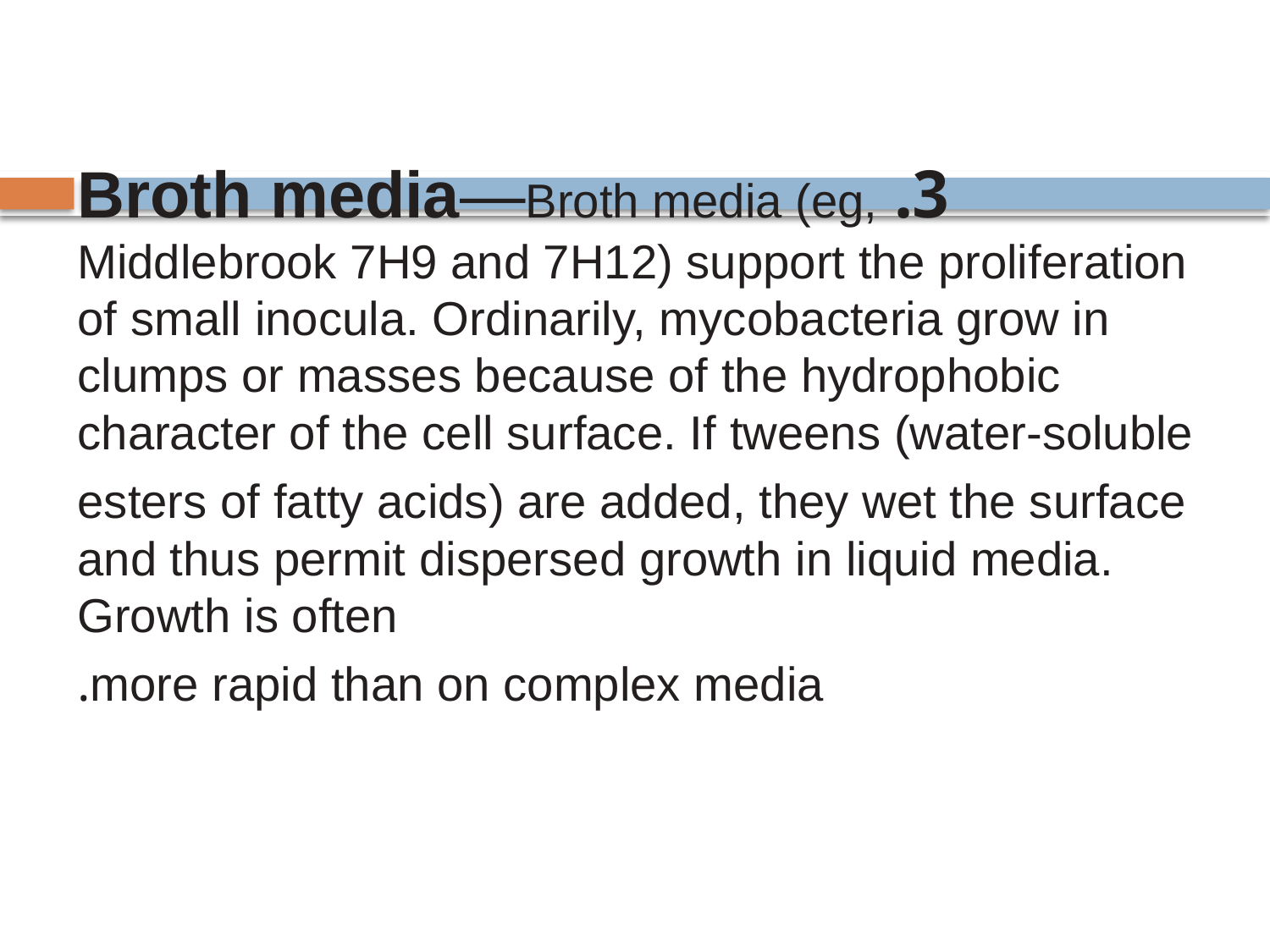

3. Broth media—Broth media (eg, Middlebrook 7H9 and 7H12) support the proliferation of small inocula. Ordinarily, mycobacteria grow in clumps or masses because of the hydrophobic character of the cell surface. If tweens (water-soluble
esters of fatty acids) are added, they wet the surface and thus permit dispersed growth in liquid media. Growth is often
more rapid than on complex media.